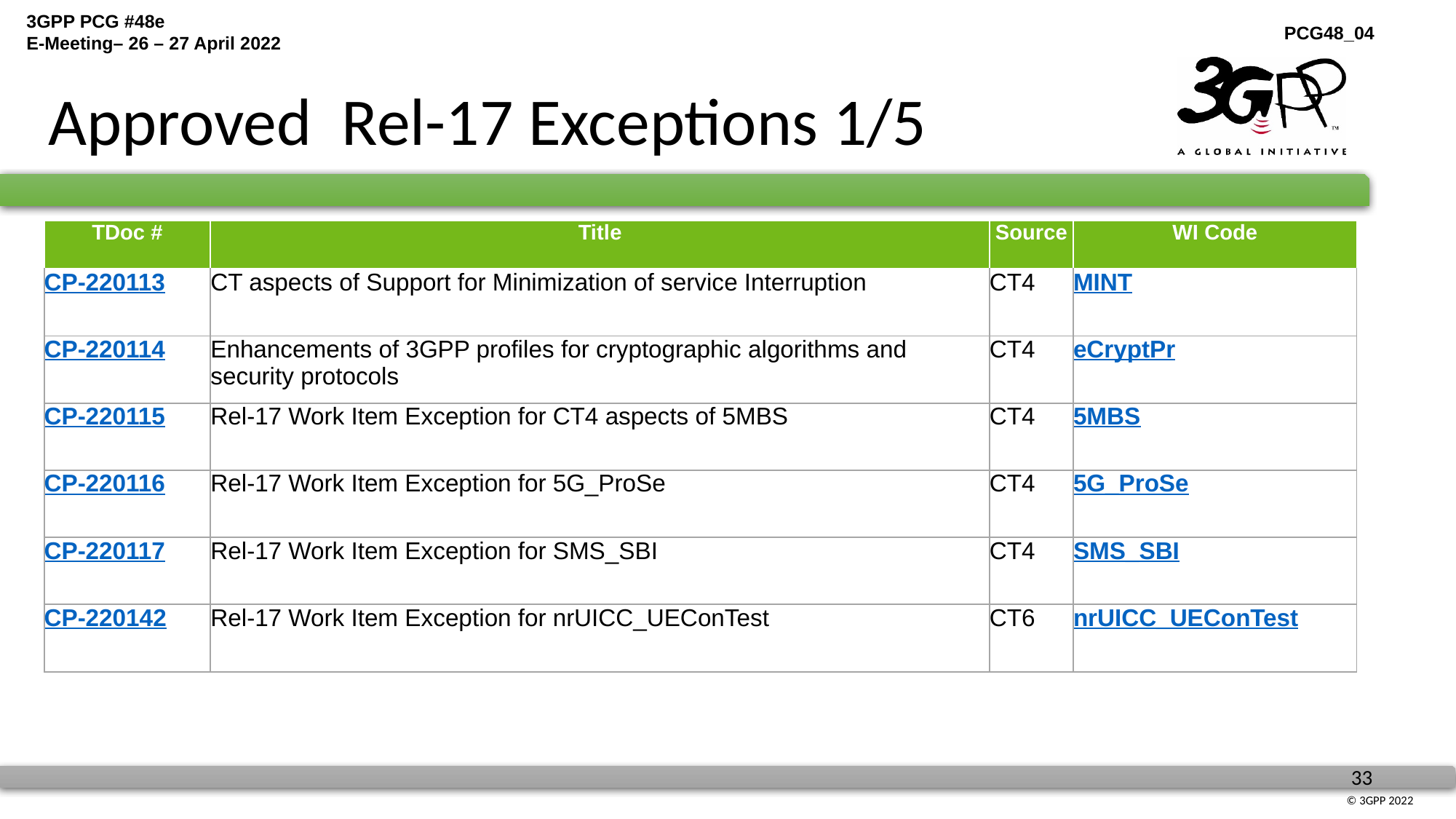

# Approved  Rel-17 Exceptions 1/5
| TDoc # | Title | Source | WI Code |
| --- | --- | --- | --- |
| CP-220113 | CT aspects of Support for Minimization of service Interruption | CT4 | MINT |
| CP-220114 | Enhancements of 3GPP profiles for cryptographic algorithms and security protocols | CT4 | eCryptPr |
| CP-220115 | Rel-17 Work Item Exception for CT4 aspects of 5MBS | CT4 | 5MBS |
| CP-220116 | Rel-17 Work Item Exception for 5G\_ProSe | CT4 | 5G\_ProSe |
| CP-220117 | Rel-17 Work Item Exception for SMS\_SBI | CT4 | SMS\_SBI |
| CP-220142 | Rel-17 Work Item Exception for nrUICC\_UEConTest | CT6 | nrUICC\_UEConTest |